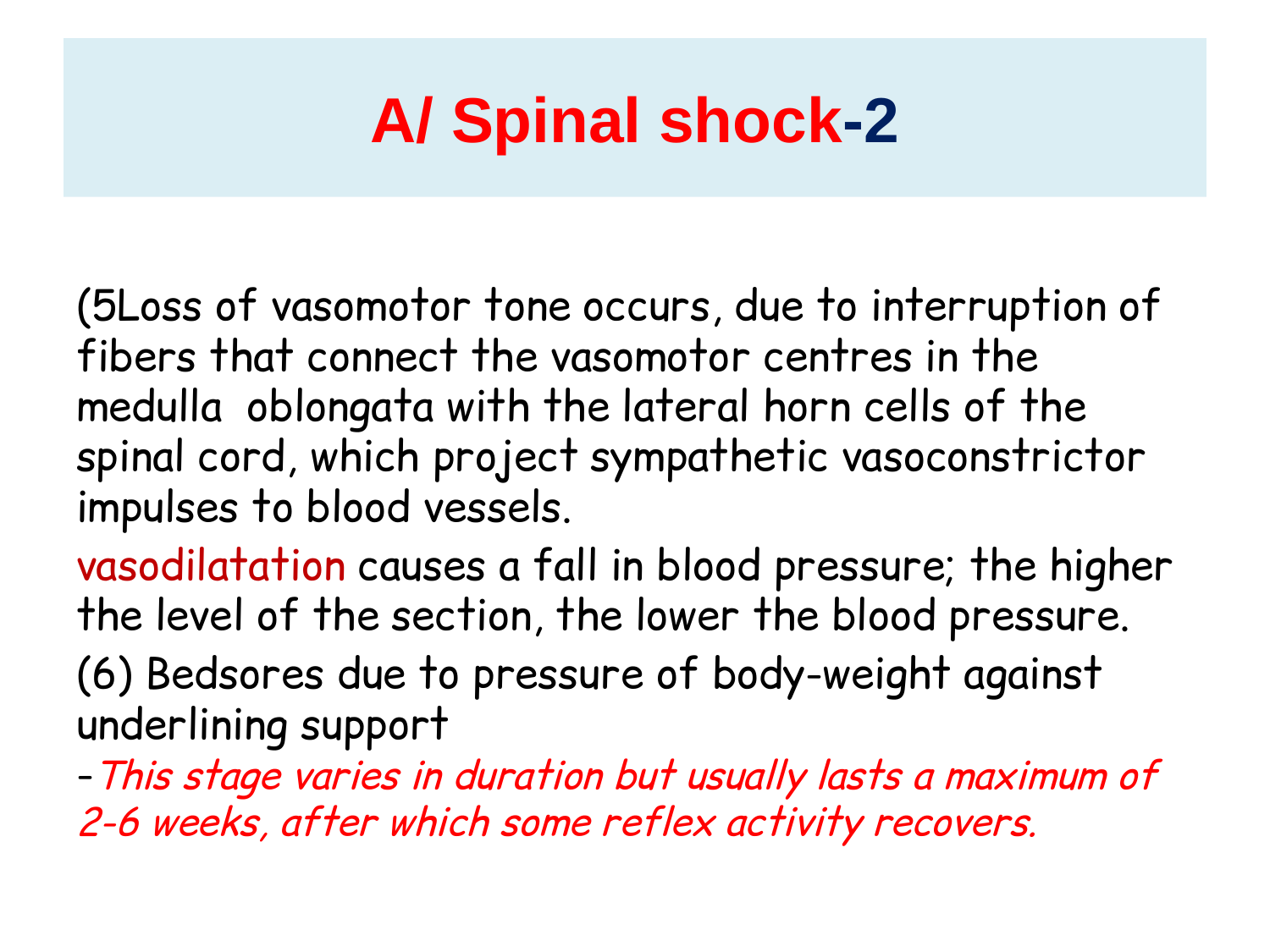

# A/ Spinal shock-2
(5Loss of vasomotor tone occurs, due to interruption of fibers that connect the vasomotor centres in the medulla  oblongata with the lateral horn cells of the spinal cord, which project sympathetic vasoconstrictor impulses to blood vessels.
vasodilatation causes a fall in blood pressure; the higher the level of the section, the lower the blood pressure.
(6) Bedsores due to pressure of body-weight against underlining support
-This stage varies in duration but usually lasts a maximum of 2-6 weeks, after which some reflex activity recovers.